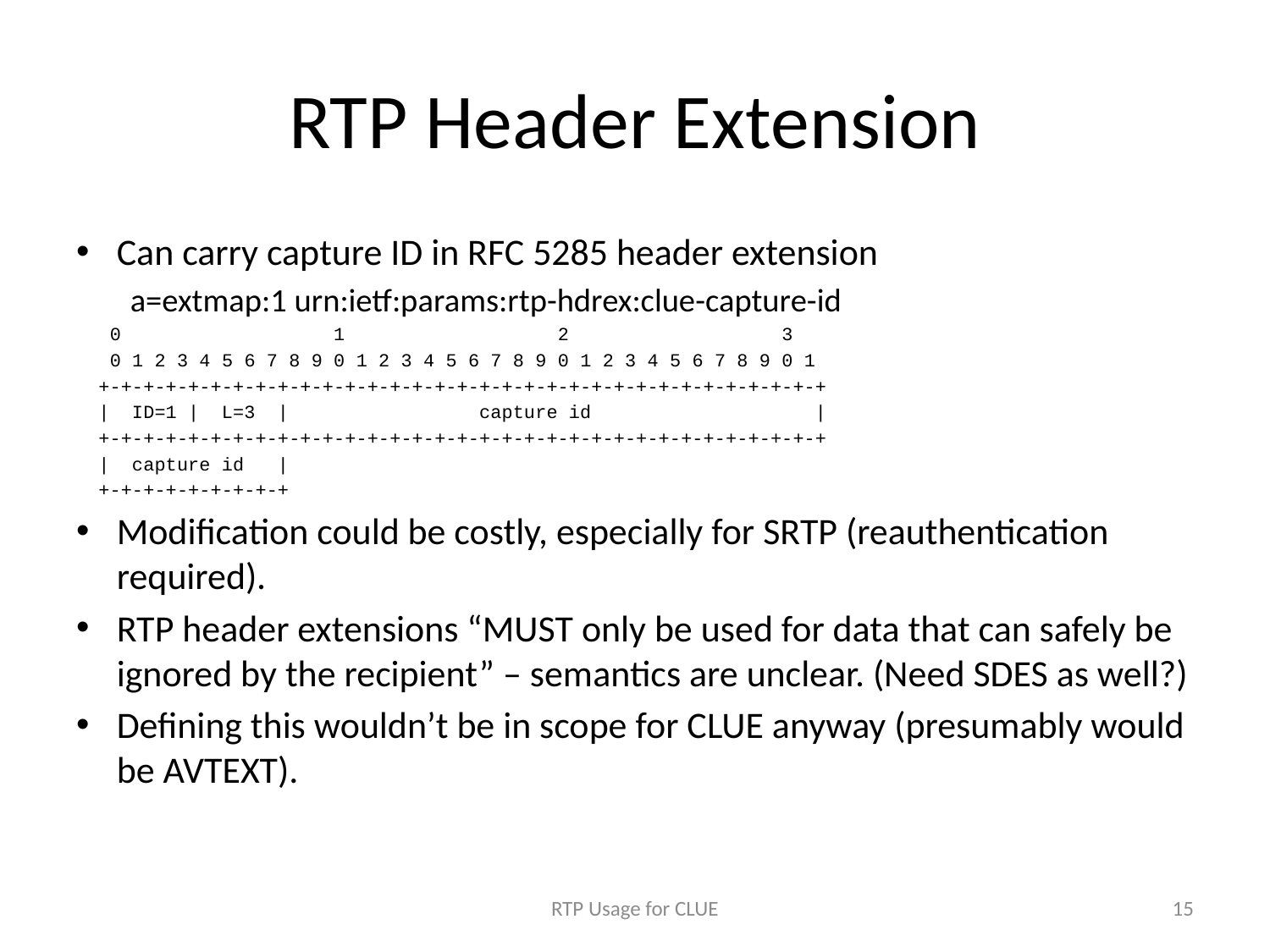

# RTP Header Extension
Can carry capture ID in RFC 5285 header extension
a=extmap:1 urn:ietf:params:rtp-hdrex:clue-capture-id
   0                   1                   2                   3
   0 1 2 3 4 5 6 7 8 9 0 1 2 3 4 5 6 7 8 9 0 1 2 3 4 5 6 7 8 9 0 1
  +-+-+-+-+-+-+-+-+-+-+-+-+-+-+-+-+-+-+-+-+-+-+-+-+-+-+-+-+-+-+-+-+
  |  ID=1 |  L=3  |                 capture id                    |
  +-+-+-+-+-+-+-+-+-+-+-+-+-+-+-+-+-+-+-+-+-+-+-+-+-+-+-+-+-+-+-+-+
  |  capture id   |
  +-+-+-+-+-+-+-+-+
Modification could be costly, especially for SRTP (reauthentication required).
RTP header extensions “MUST only be used for data that can safely be ignored by the recipient” – semantics are unclear. (Need SDES as well?)
Defining this wouldn’t be in scope for CLUE anyway (presumably would be AVTEXT).

RTP Usage for CLUE
15